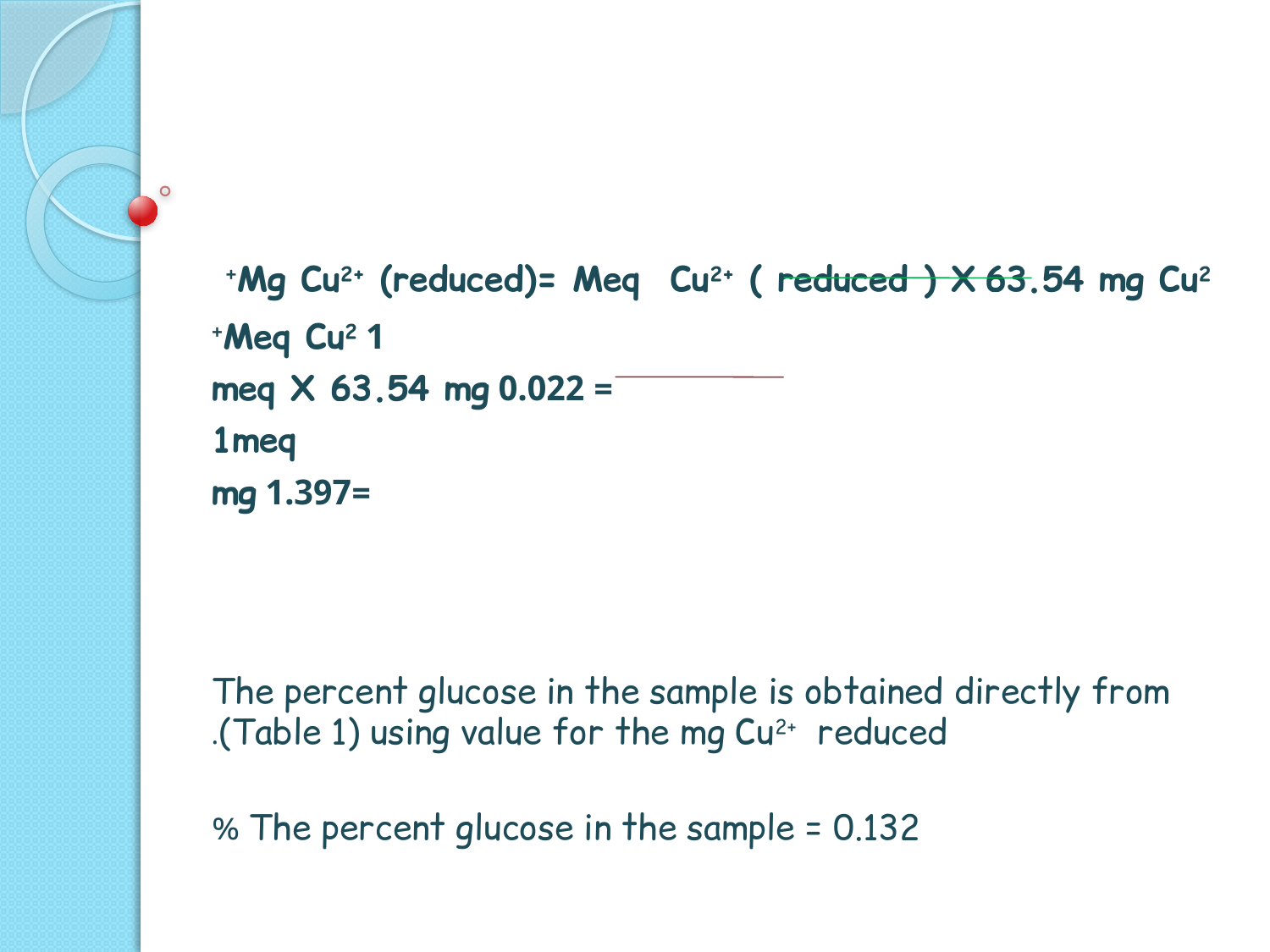

#
Mg Cu2+ (reduced)= Meq  Cu2+ ( reduced ) X 63.54 mg Cu2+
                                                                          1 Meq Cu2+
                               = 0.022 meq X 63.54 mg
                                                         1meq
                                =1.397 mg

The percent glucose in the sample is obtained directly from (Table 1) using value for the mg Cu2+  reduced.

The percent glucose in the sample = 0.132 %